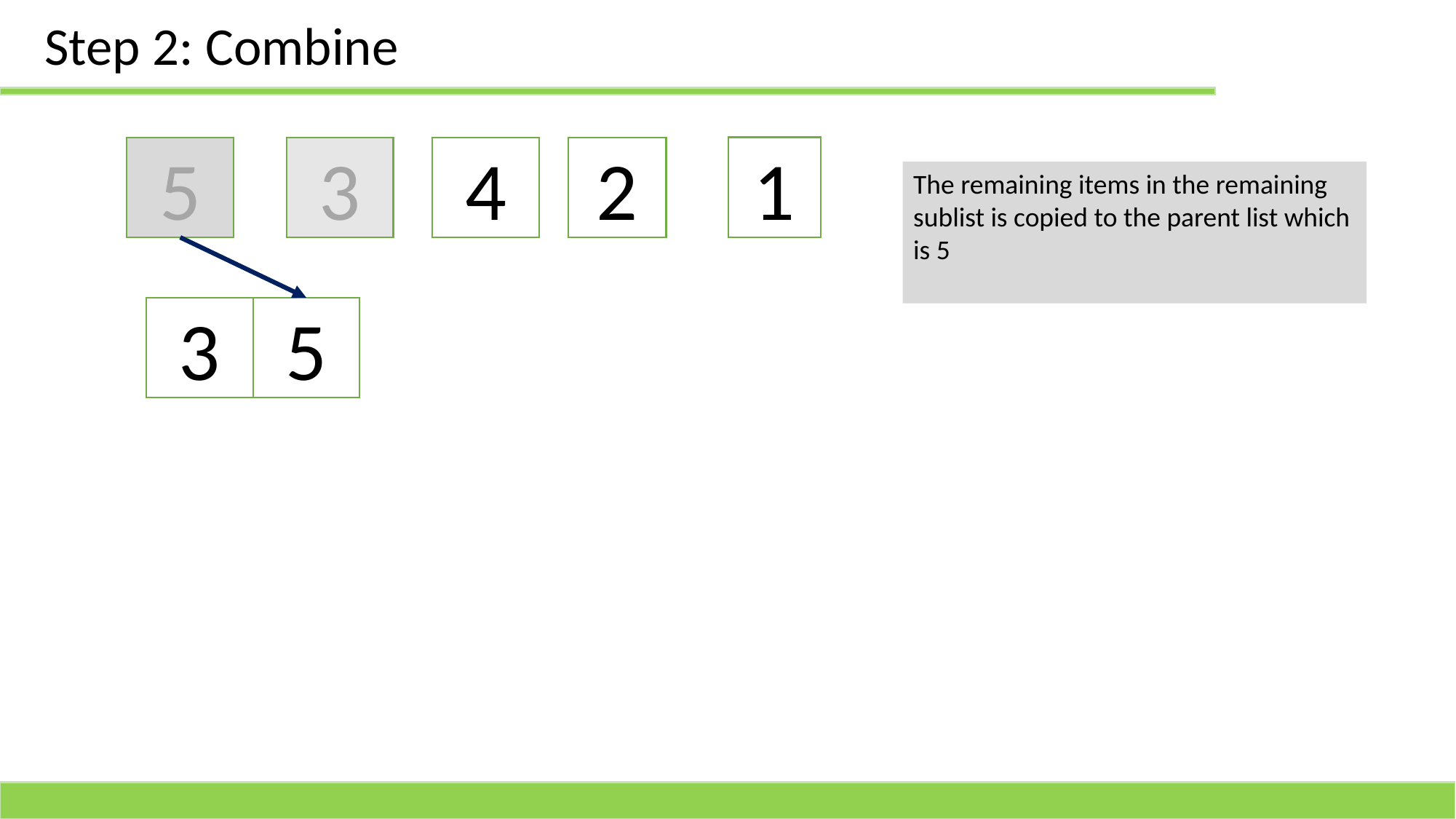

# Step 2: Combine
1
2
3
5
4
The remaining items in the remaining sublist is copied to the parent list which is 5

5
3